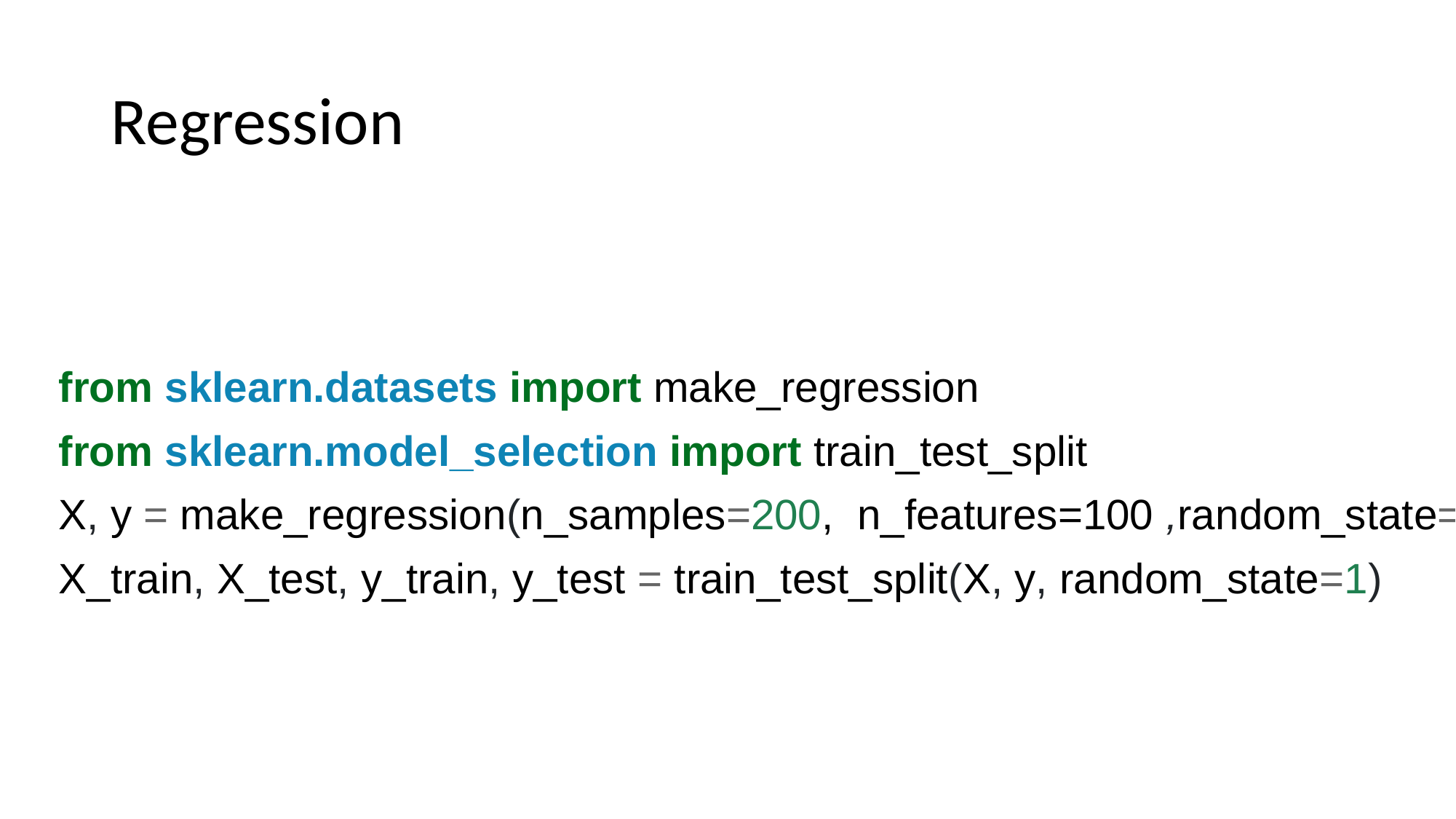

# Regression
from sklearn.datasets import make_regression
from sklearn.model_selection import train_test_split
X, y = make_regression(n_samples=200,  n_features=100 ,random_state=1)
X_train, X_test, y_train, y_test = train_test_split(X, y, random_state=1)